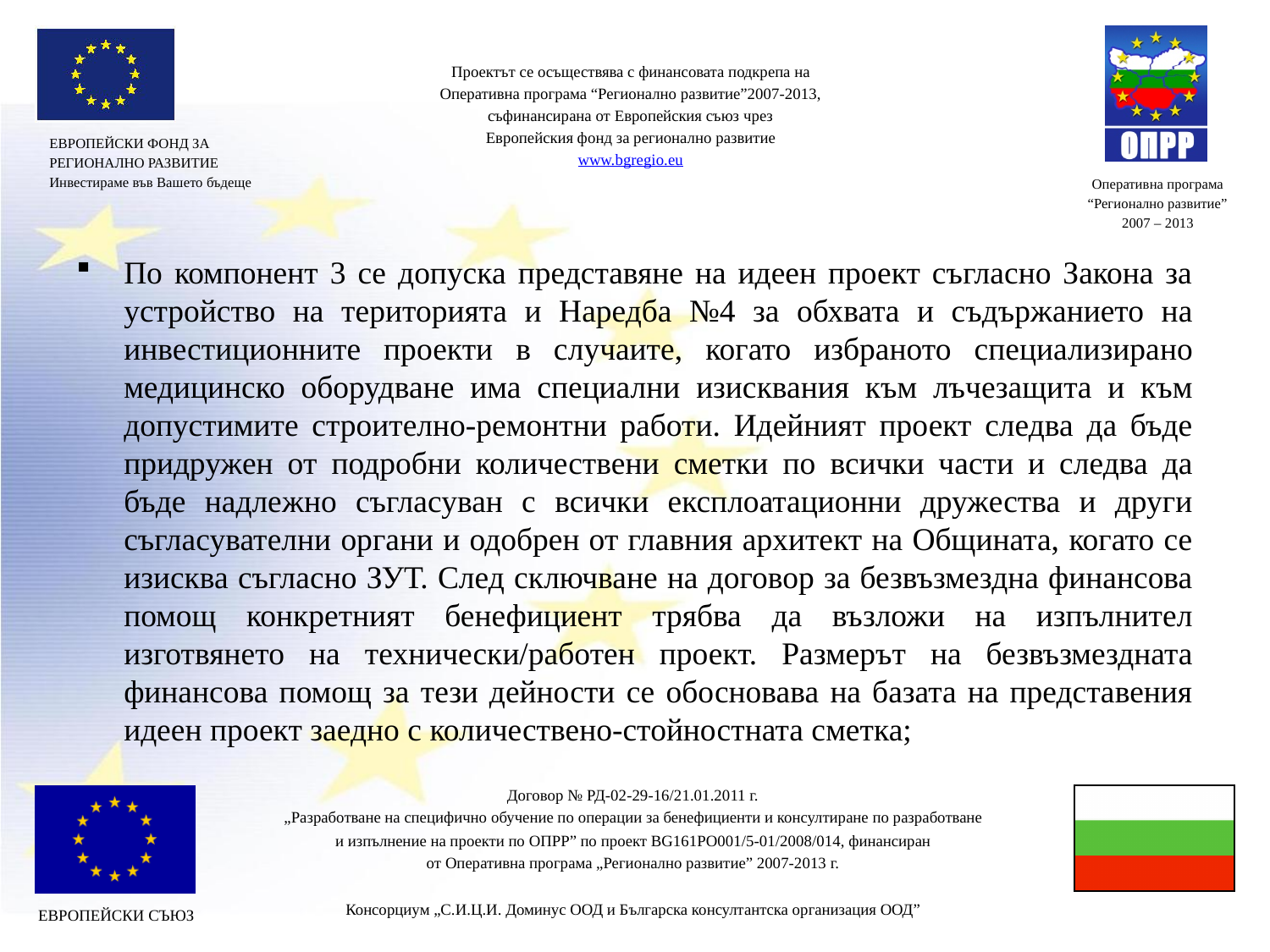

По компонент 3 се допуска представяне на идеен проект съгласно Закона за устройство на територията и Наредба №4 за обхвата и съдържанието на инвестиционните проекти в случаите, когато избраното специализирано медицинско оборудване има специални изисквания към лъчезащита и към допустимите строително-ремонтни работи. Идейният проект следва да бъде придружен от подробни количествени сметки по всички части и следва да бъде надлежно съгласуван с всички експлоатационни дружества и други съгласувателни органи и одобрен от главния архитект на Общината, когато се изисква съгласно ЗУТ. След сключване на договор за безвъзмездна финансова помощ конкретният бенефициент трябва да възложи на изпълнител изготвянето на технически/работен проект. Размерът на безвъзмездната финансова помощ за тези дейности се обосновава на базата на представения идеен проект заедно с количествено-стойностната сметка;